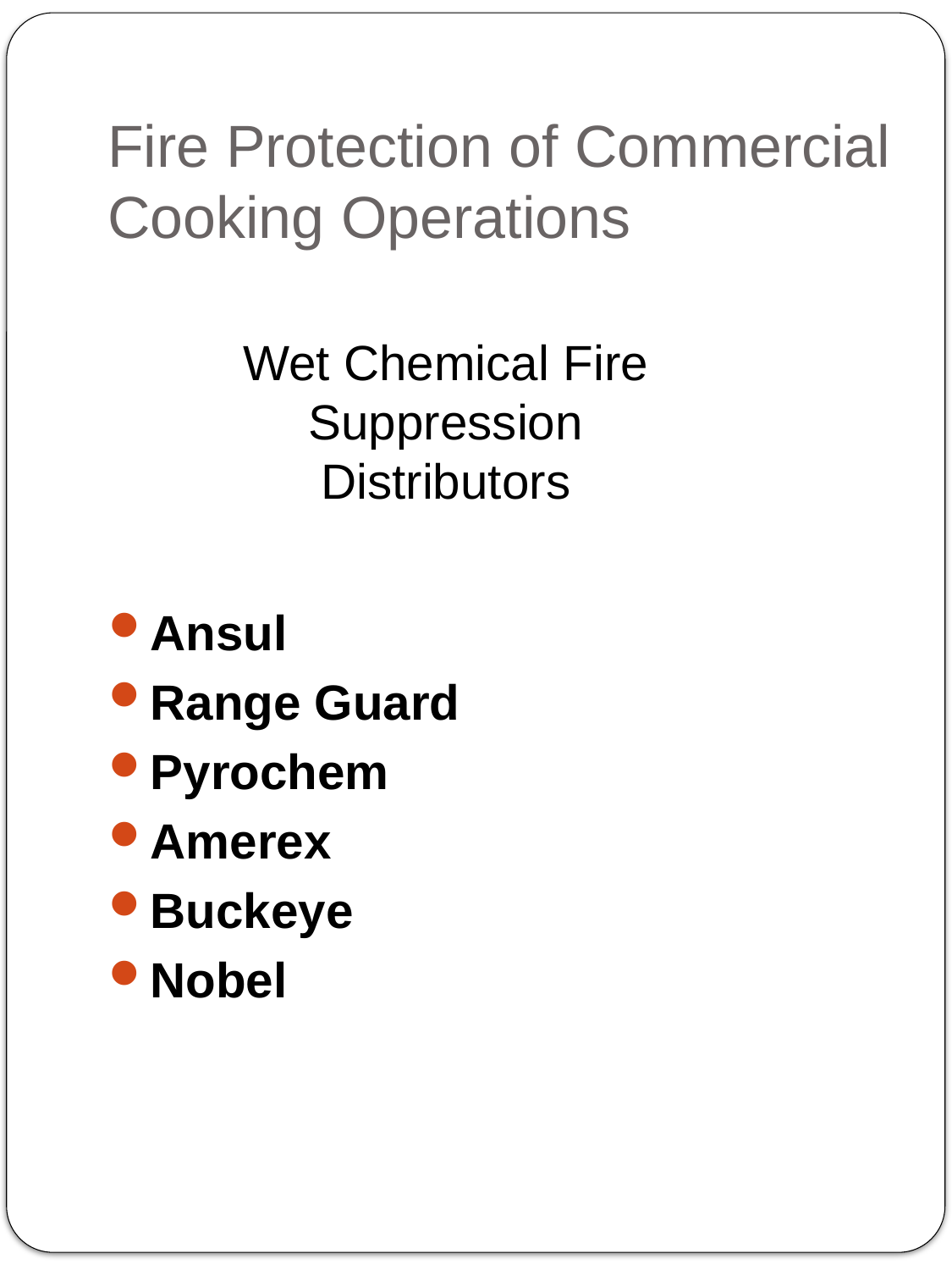

# Fire Protection of Commercial Cooking Operations
Wet Chemical Fire Suppression
Distributors
Ansul
Range Guard
Pyrochem
Amerex
Buckeye
Nobel